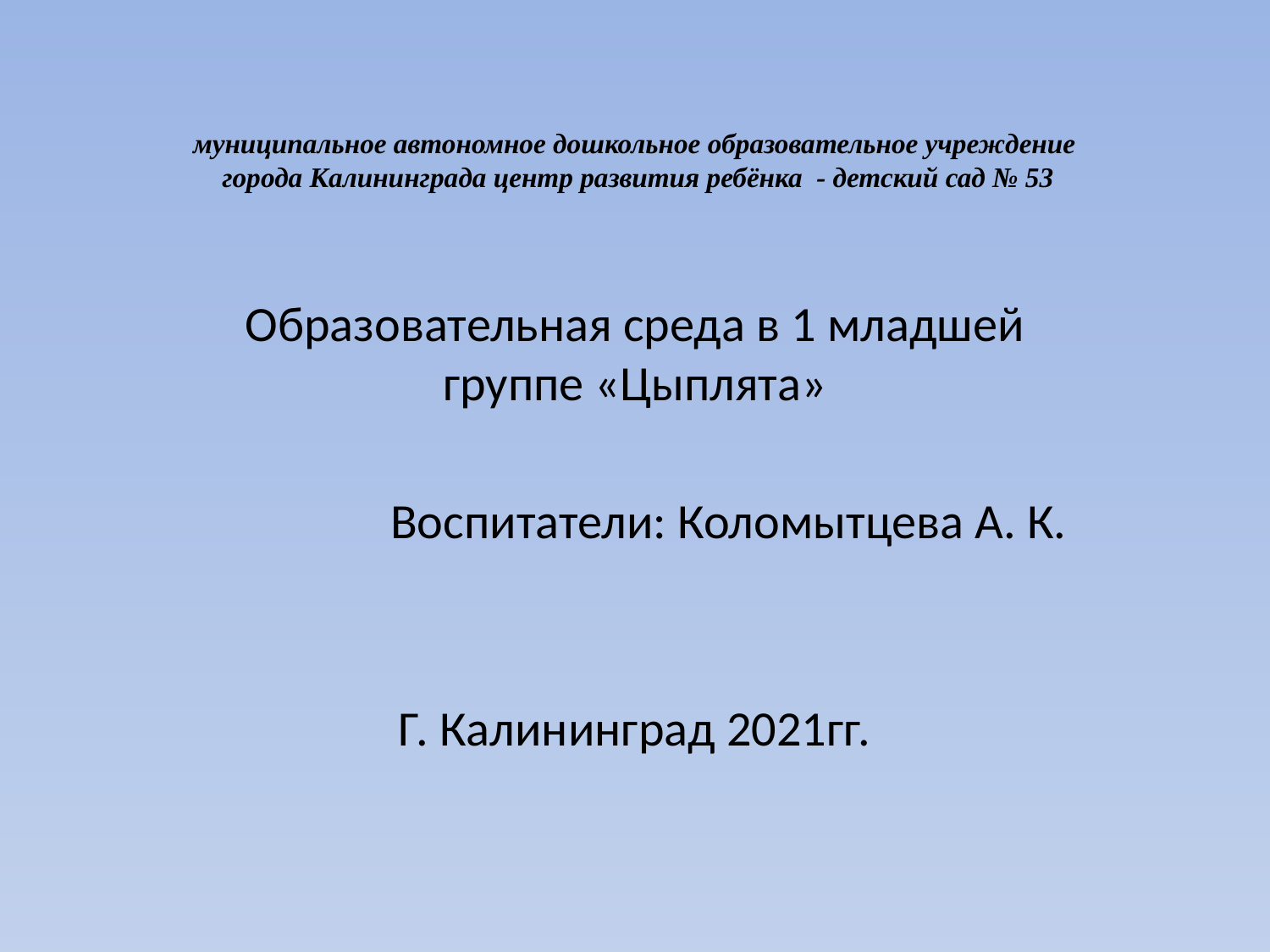

# муниципальное автономное дошкольное образовательное учреждение города Калининграда центр развития ребёнка  - детский сад № 53
Образовательная среда в 1 младшей группе «Цыплята»

Воспитатели: Коломытцева А. К.

Г. Калининград 2021гг.